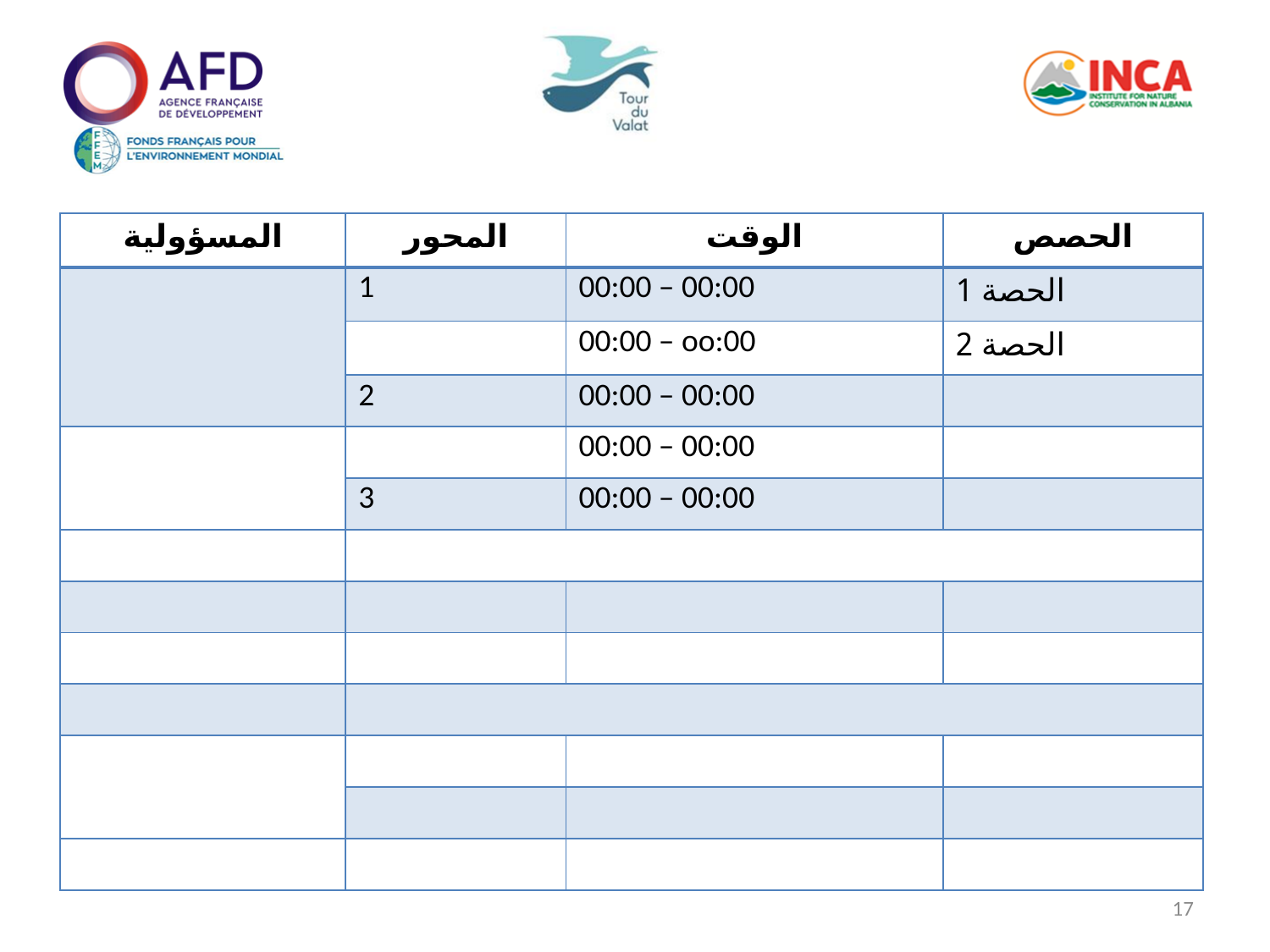

| المسؤولية | المحور | الوقت | الحصص |
| --- | --- | --- | --- |
|  | 1 | 00:00 – 00:00 | الحصة 1 |
|  |  | 00:00 – oo:00 | الحصة 2 |
|  | 2 | 00:00 – 00:00 |  |
|  |  | 00:00 – 00:00 |  |
|  | 3 | 00:00 – 00:00 |  |
|  |  |  |  |
|  |  |  |  |
|  |  |  |  |
|  |  |  |  |
|  |  |  |  |
|  |  |  |  |
|  |  |  |  |
17